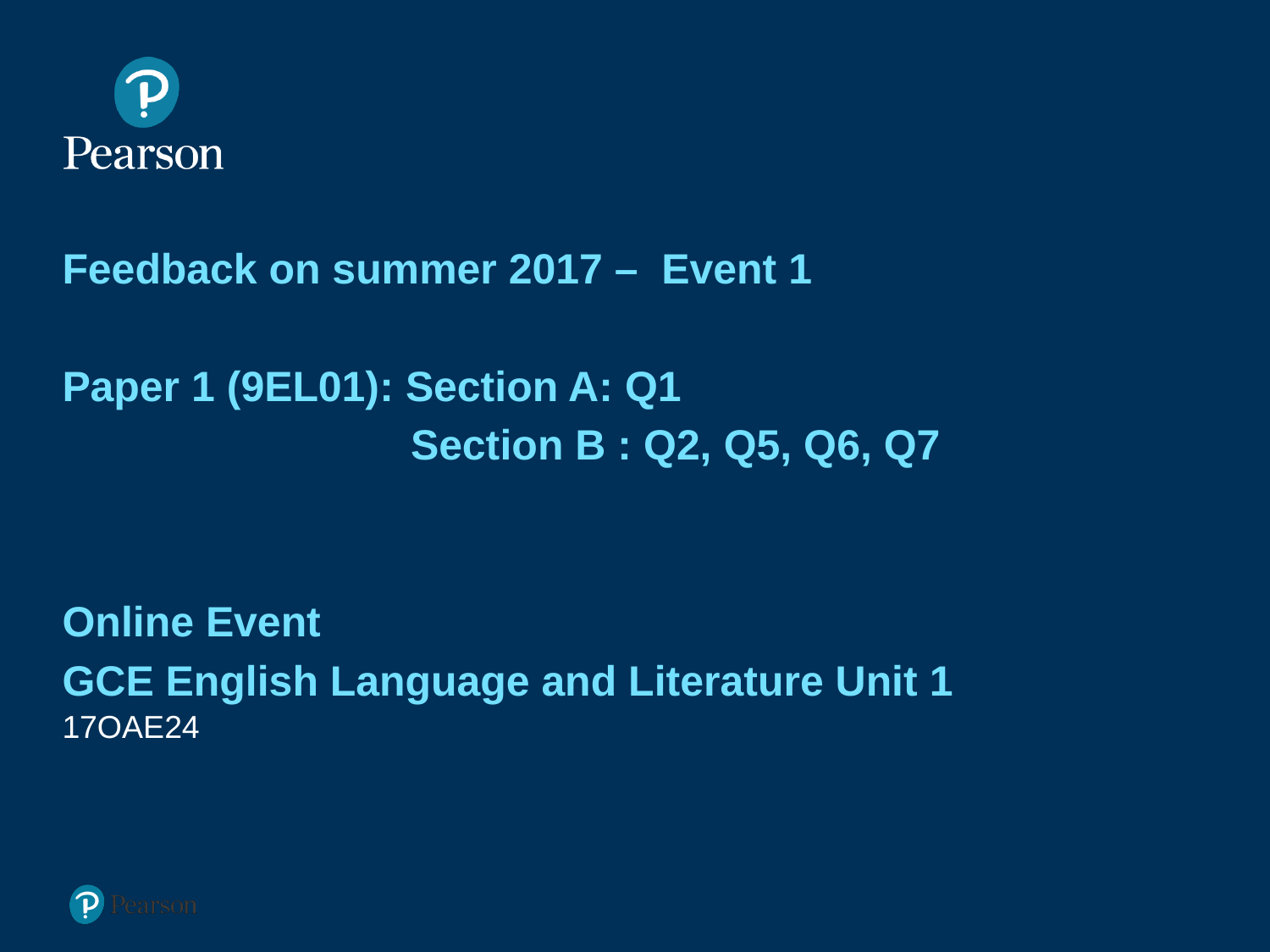

# Feedback on summer 2017 –  Event 1 Paper 1 (9EL01): Section A: Q1 Section B : Q2, Q5, Q6, Q7 Online Event GCE English Language and Literature Unit 1

17OAE24
1
Presentation Title Arial Bold 7 pt